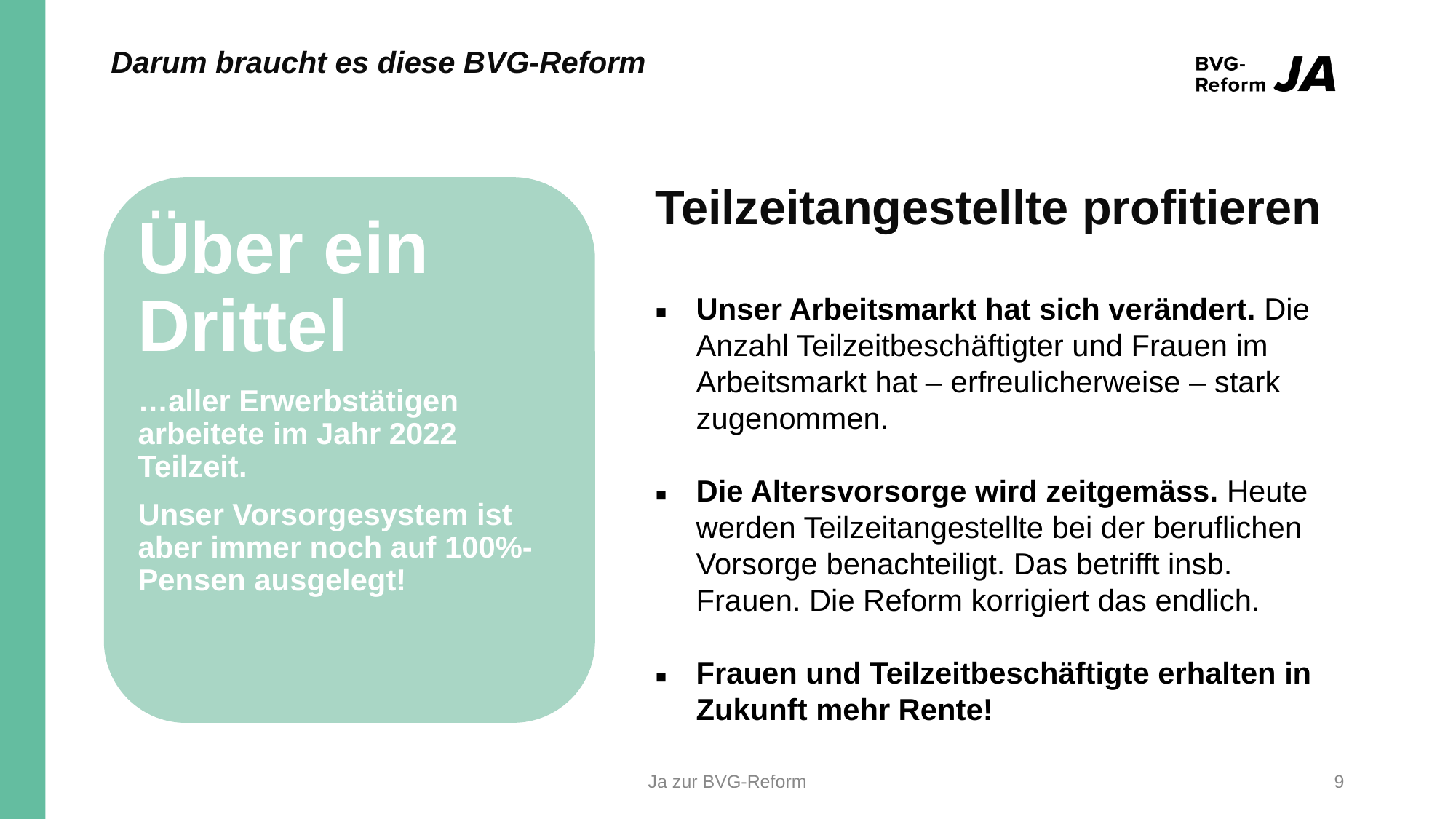

Darum braucht es diese BVG-Reform

# Teilzeitangestellte profitieren
Über ein Drittel
Unser Arbeitsmarkt hat sich verändert. Die Anzahl Teilzeitbeschäftigter und Frauen im Arbeitsmarkt hat – erfreulicherweise – stark zugenommen.
Die Altersvorsorge wird zeitgemäss. Heute werden Teilzeitangestellte bei der beruflichen Vorsorge benachteiligt. Das betrifft insb. Frauen. Die Reform korrigiert das endlich.

Frauen und Teilzeitbeschäftigte erhalten in Zukunft mehr Rente!
…aller Erwerbstätigen arbeitete im Jahr 2022 Teilzeit.
Unser Vorsorgesystem ist aber immer noch auf 100%-Pensen ausgelegt!
Ja zur BVG-Reform
9